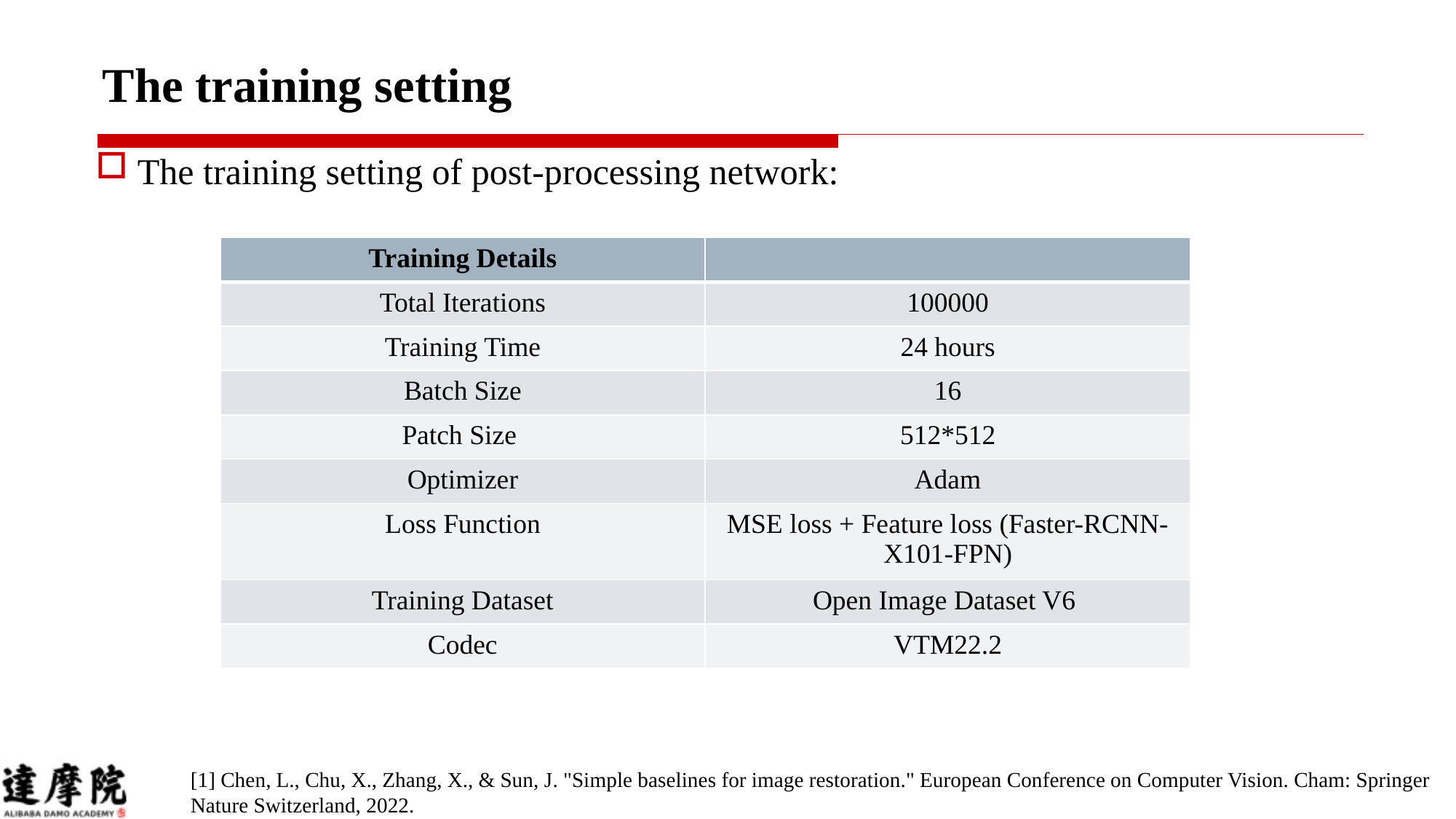

# The training setting
The training setting of post-processing network:
| Training Details |  |
| --- | --- |
| Total Iterations | 100000 |
| Training Time | 24 hours |
| Batch Size | 16 |
| Patch Size | 512\*512 |
| Optimizer | Adam |
| Loss Function | MSE loss + Feature loss (Faster-RCNN-X101-FPN) |
| Training Dataset | Open Image Dataset V6 |
| Codec | VTM22.2 |
[1] Chen, L., Chu, X., Zhang, X., & Sun, J. "Simple baselines for image restoration." European Conference on Computer Vision. Cham: Springer Nature Switzerland, 2022.